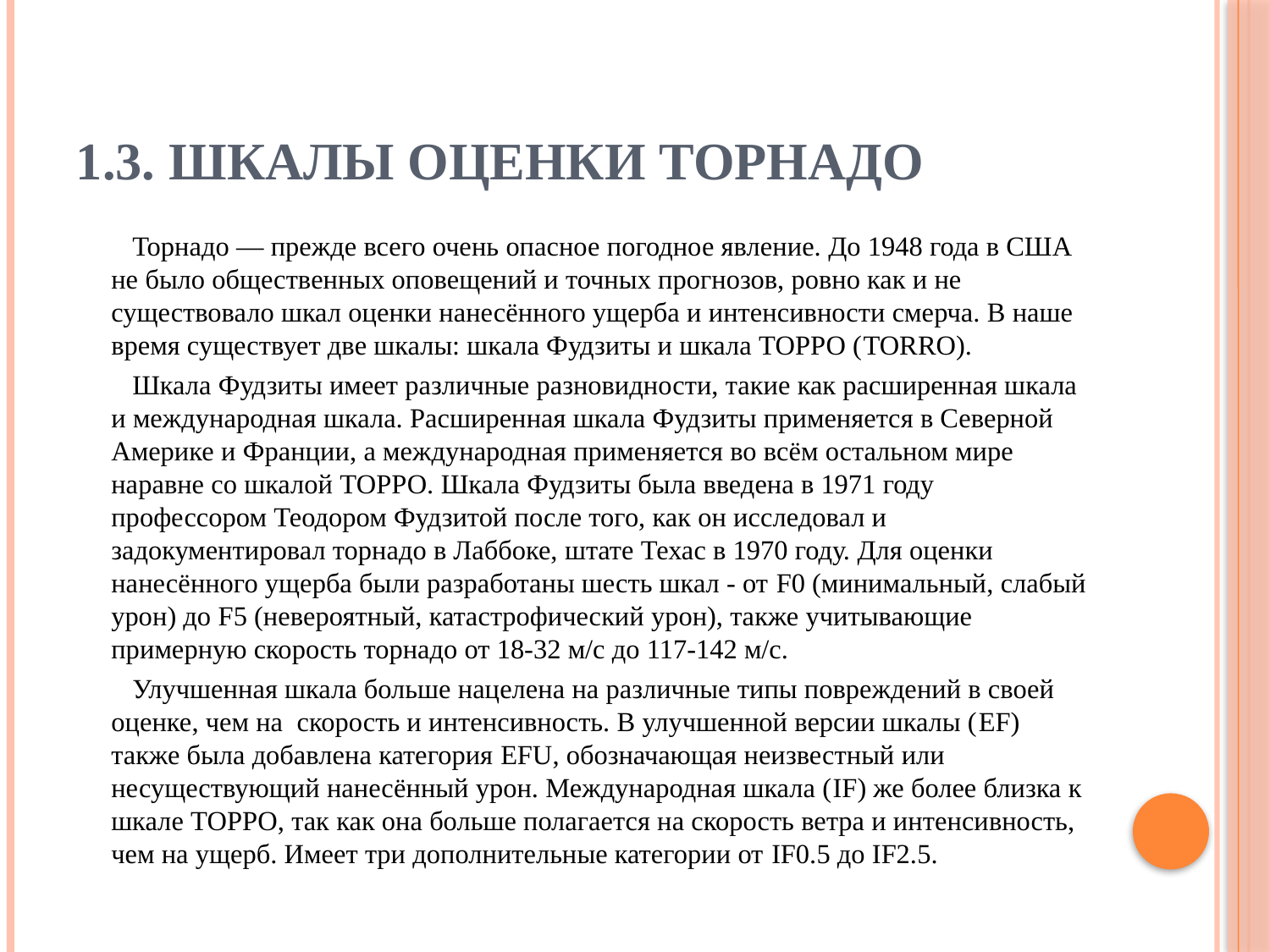

# 1.3. Шкалы оценки торнадо
	   Торнадо — прежде всего очень опасное погодное явление. До 1948 года в США не было общественных оповещений и точных прогнозов, ровно как и не существовало шкал оценки нанесённого ущерба и интенсивности смерча. В наше время существует две шкалы: шкала Фудзиты и шкала ТОРРО (TORRO).
	   Шкала Фудзиты имеет различные разновидности, такие как расширенная шкала и международная шкала. Расширенная шкала Фудзиты применяется в Северной Америке и Франции, а международная применяется во всём остальном мире наравне со шкалой ТОРРО. Шкала Фудзиты была введена в 1971 году профессором Теодором Фудзитой после того, как он исследовал и задокументировал торнадо в Лаббоке, штате Техас в 1970 году. Для оценки нанесённого ущерба были разработаны шесть шкал - от F0 (минимальный, слабый урон) до F5 (невероятный, катастрофический урон), также учитывающие примерную скорость торнадо от 18-32 м/с до 117-142 м/с.
	   Улучшенная шкала больше нацелена на различные типы повреждений в своей оценке, чем на  скорость и интенсивность. В улучшенной версии шкалы (EF) также была добавлена категория EFU, обозначающая неизвестный или несуществующий нанесённый урон. Международная шкала (IF) же более близка к шкале ТОРРО, так как она больше полагается на скорость ветра и интенсивность, чем на ущерб. Имеет три дополнительные категории от IF0.5 до IF2.5.